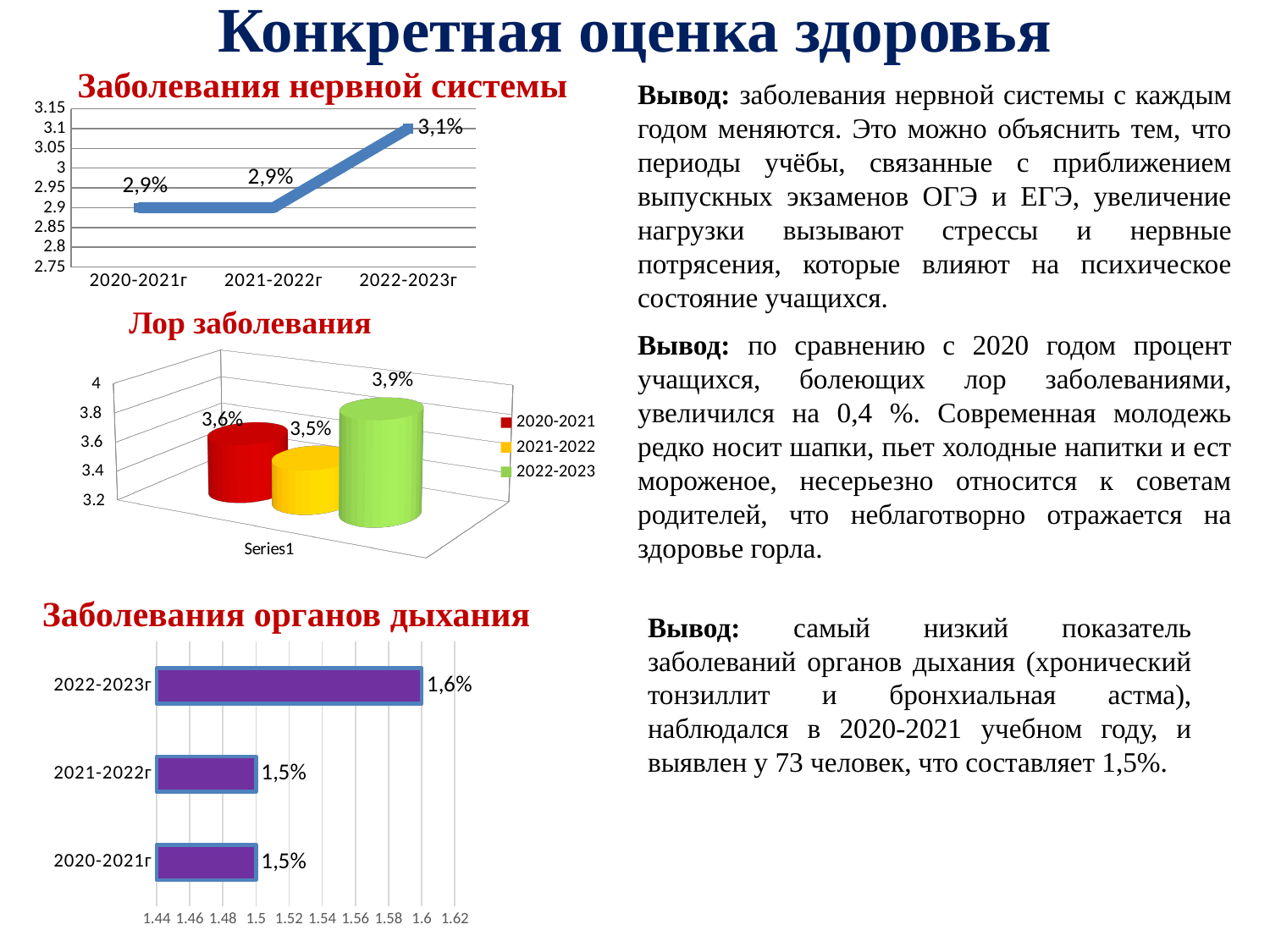

# Конкретная оценка здоровья
Заболевания нервной системы
Вывод: заболевания нервной системы с каждым годом меняются. Это можно объяснить тем, что периоды учёбы, связанные с приближением выпускных экзаменов ОГЭ и ЕГЭ, увеличение нагрузки вызывают стрессы и нервные потрясения, которые влияют на психическое состояние учащихся.

### Chart

| Category | Ряд 1 |
|---|---|
| 2020-2021г | 2.9 |
| 2021-2022г | 2.9 |
| 2022-2023г | 3.1 |
Лор заболевания
Вывод: по сравнению с 2020 годом процент учащихся, болеющих лор заболеваниями, увеличился на 0,4 %. Современная молодежь редко носит шапки, пьет холодные напитки и ест мороженое, несерьезно относится к советам родителей, что неблаготворно отражается на здоровье горла.

[unsupported chart]

Заболевания органов дыхания
Вывод: самый низкий показатель заболеваний органов дыхания (хронический тонзиллит и бронхиальная астма), наблюдался в 2020-2021 учебном году, и выявлен у 73 человек, что составляет 1,5%.

### Chart

| Category | Ряд 1 |
|---|---|
| 2020-2021г | 1.5 |
| 2021-2022г | 1.5 |
| 2022-2023г | 1.6 |